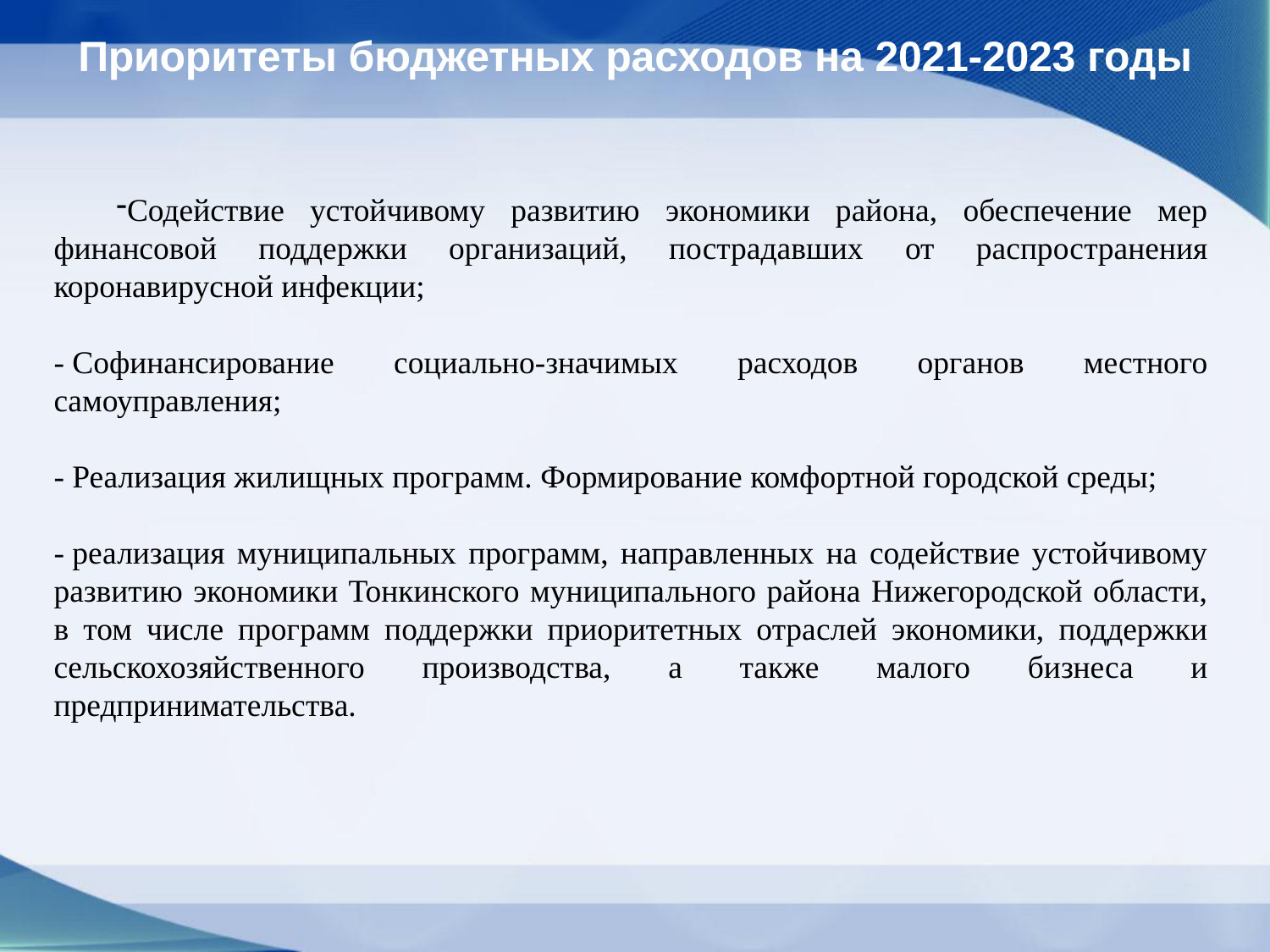

Приоритеты бюджетных расходов на 2021-2023 годы

Содействие устойчивому развитию экономики района, обеспечение мер финансовой поддержки организаций, пострадавших от распространения коронавирусной инфекции;

- Софинансирование социально-значимых расходов органов местного самоуправления;

- Реализация жилищных программ. Формирование комфортной городской среды;

- реализация муниципальных программ, направленных на содействие устойчивому развитию экономики Тонкинского муниципального района Нижегородской области, в том числе программ поддержки приоритетных отраслей экономики, поддержки сельскохозяйственного производства, а также малого бизнеса и предпринимательства.